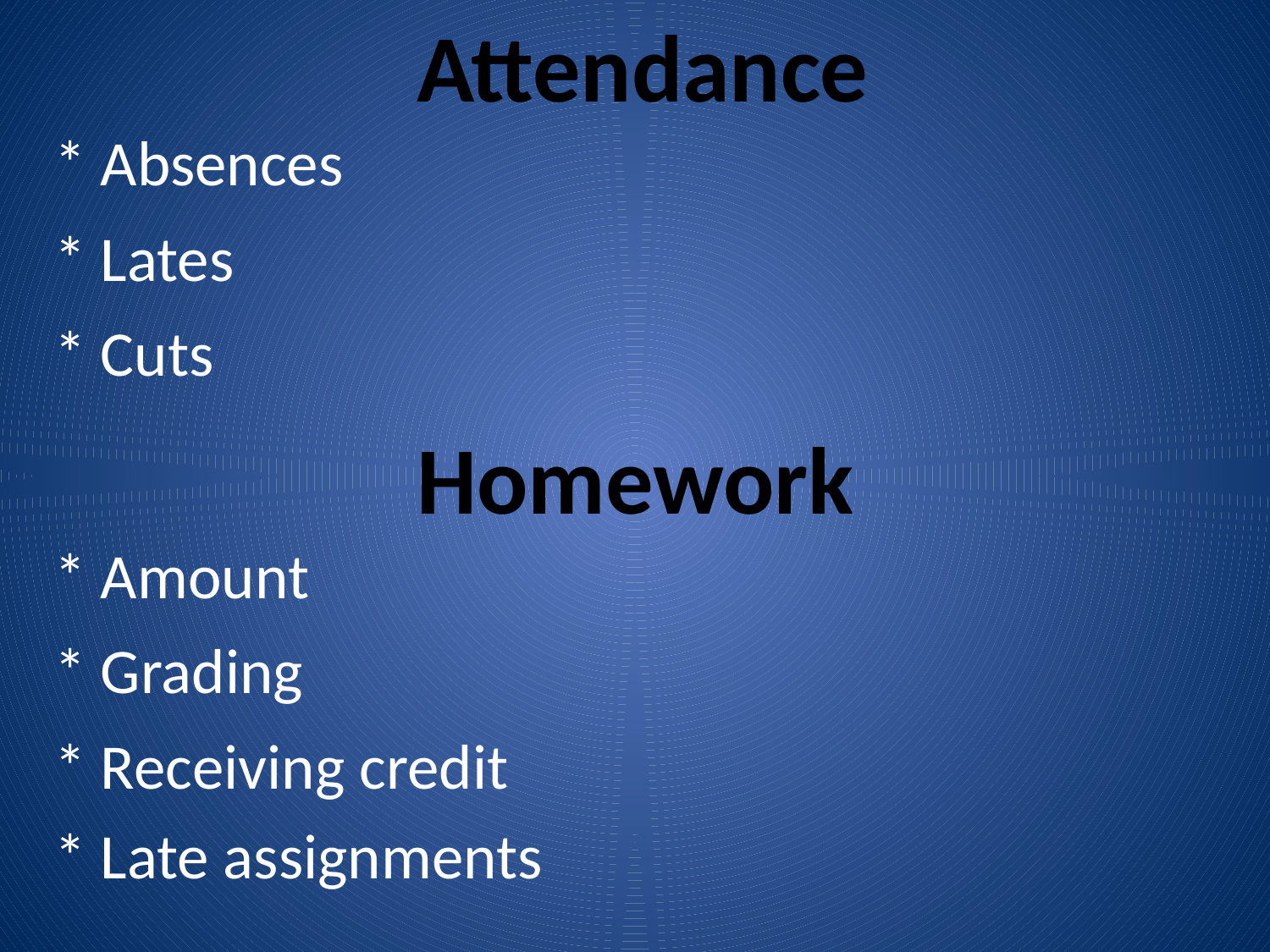

Attendance
* Absences
* Lates
* Cuts
Homework
* Amount
* Grading
* Receiving credit
* Late assignments